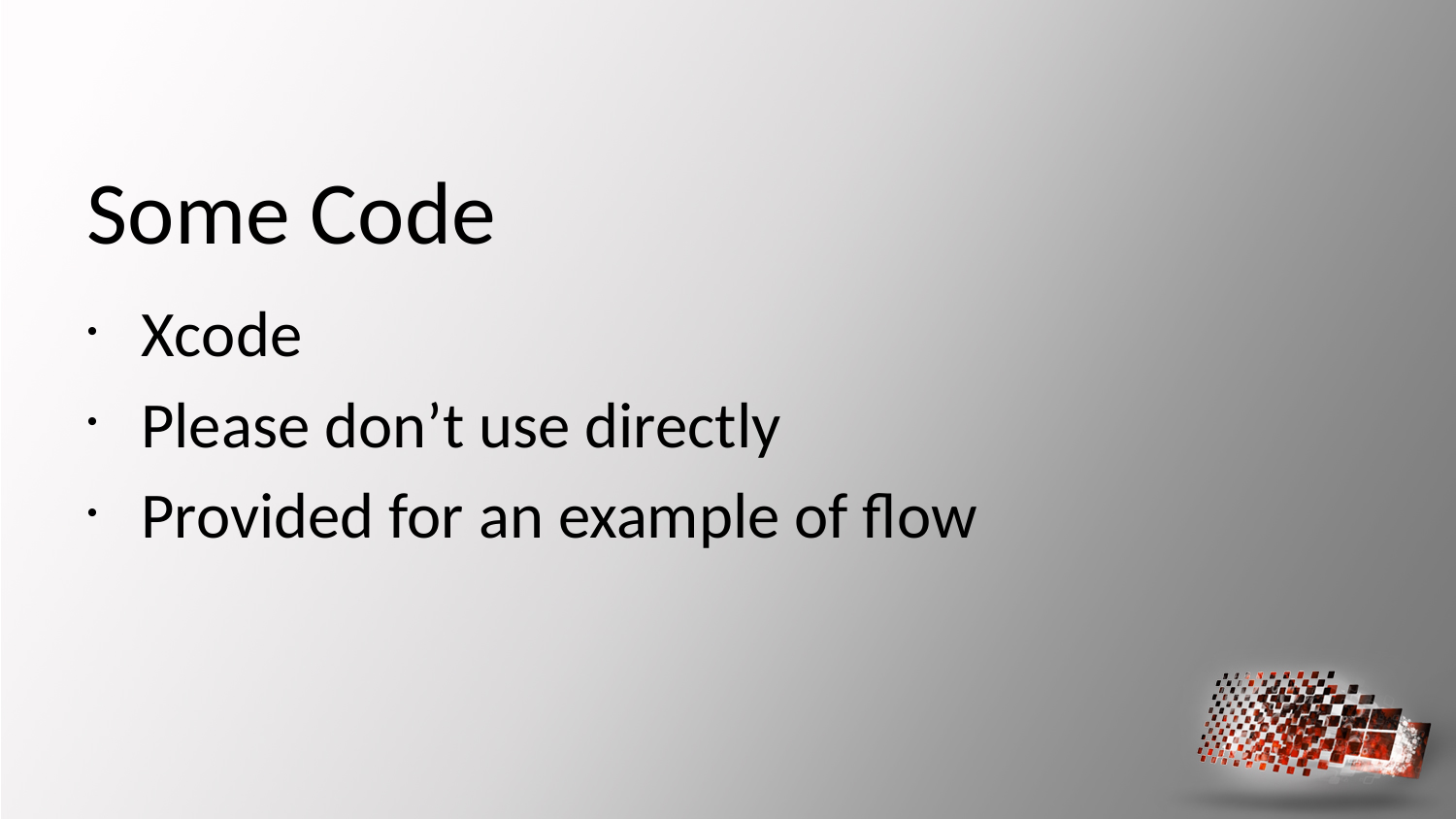

# Some Code
Xcode
Please don’t use directly
Provided for an example of flow